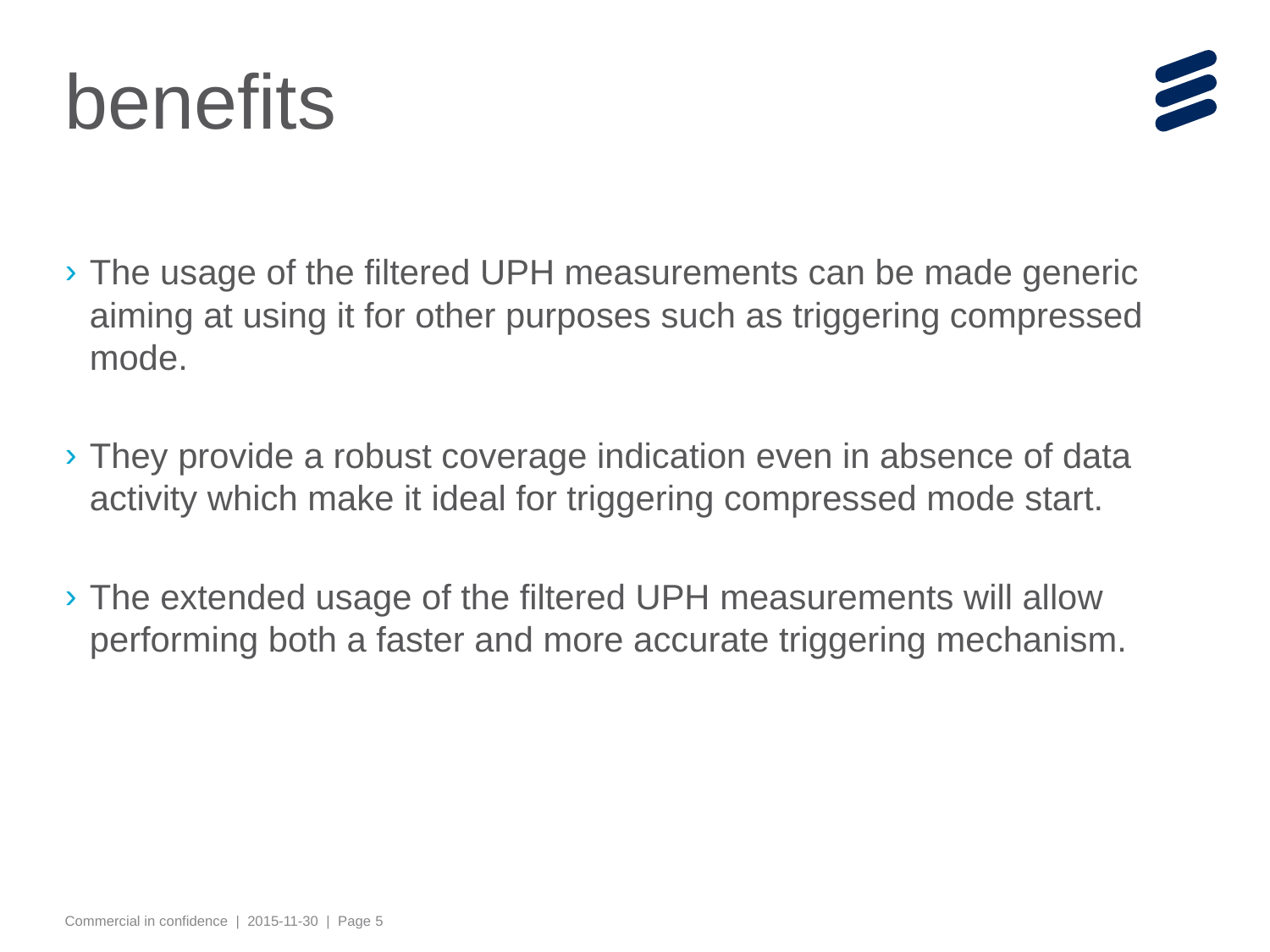

# benefits
The usage of the filtered UPH measurements can be made generic aiming at using it for other purposes such as triggering compressed mode.

They provide a robust coverage indication even in absence of data activity which make it ideal for triggering compressed mode start.

The extended usage of the filtered UPH measurements will allow performing both a faster and more accurate triggering mechanism.